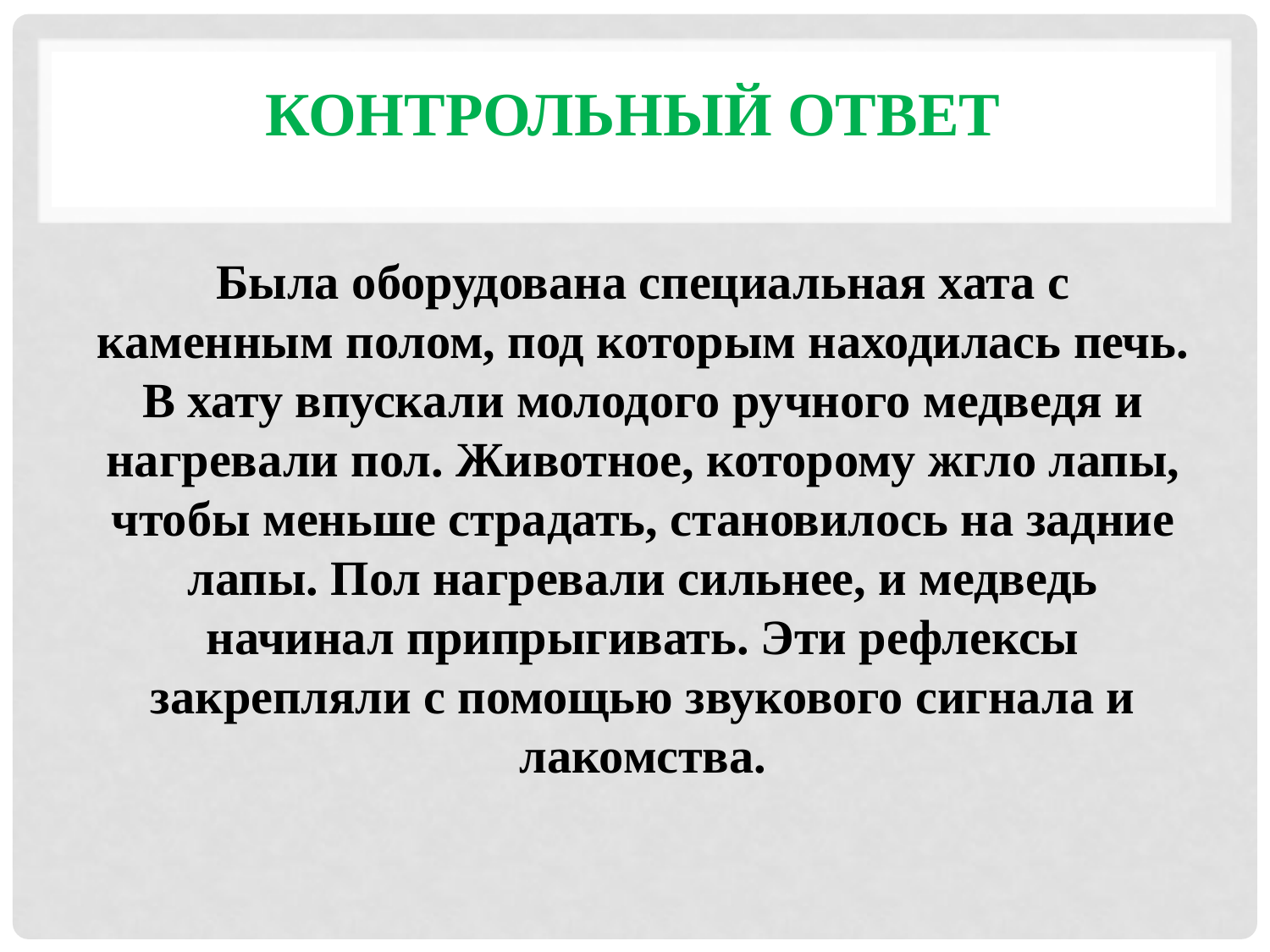

# Контрольный ответ
Была оборудована специальная хата с каменным полом, под которым находилась печь. В хату впускали молодого ручного медведя и нагревали пол. Животное, которому жгло лапы, чтобы меньше страдать, становилось на задние лапы. Пол нагревали сильнее, и медведь начинал припрыгивать. Эти рефлексы закрепляли с помощью звукового сигнала и лакомства.